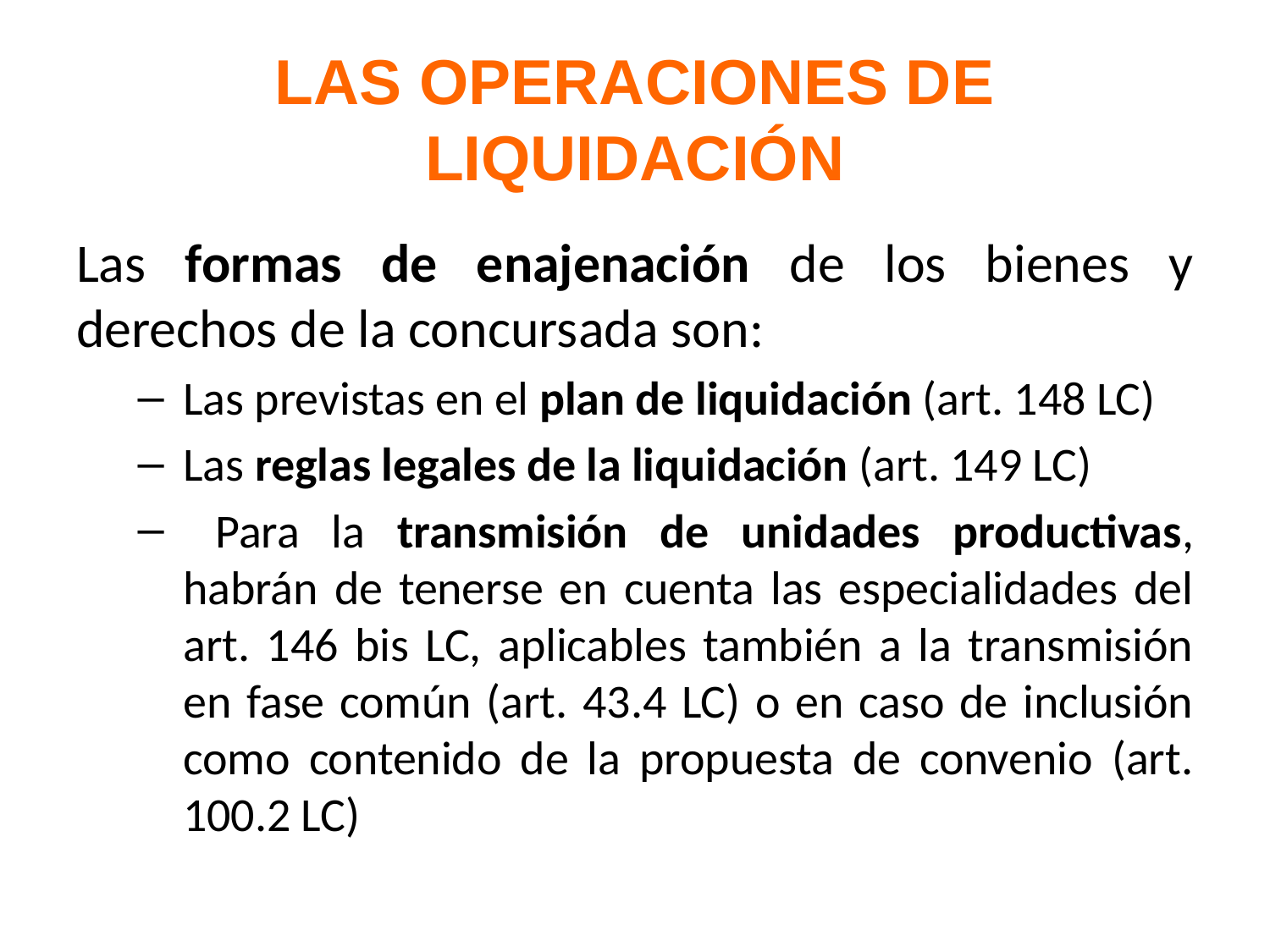

# LAS OPERACIONES DE LIQUIDACIÓN
Las formas de enajenación de los bienes y derechos de la concursada son:
Las previstas en el plan de liquidación (art. 148 LC)
Las reglas legales de la liquidación (art. 149 LC)
 Para la transmisión de unidades productivas, habrán de tenerse en cuenta las especialidades del art. 146 bis LC, aplicables también a la transmisión en fase común (art. 43.4 LC) o en caso de inclusión como contenido de la propuesta de convenio (art. 100.2 LC)